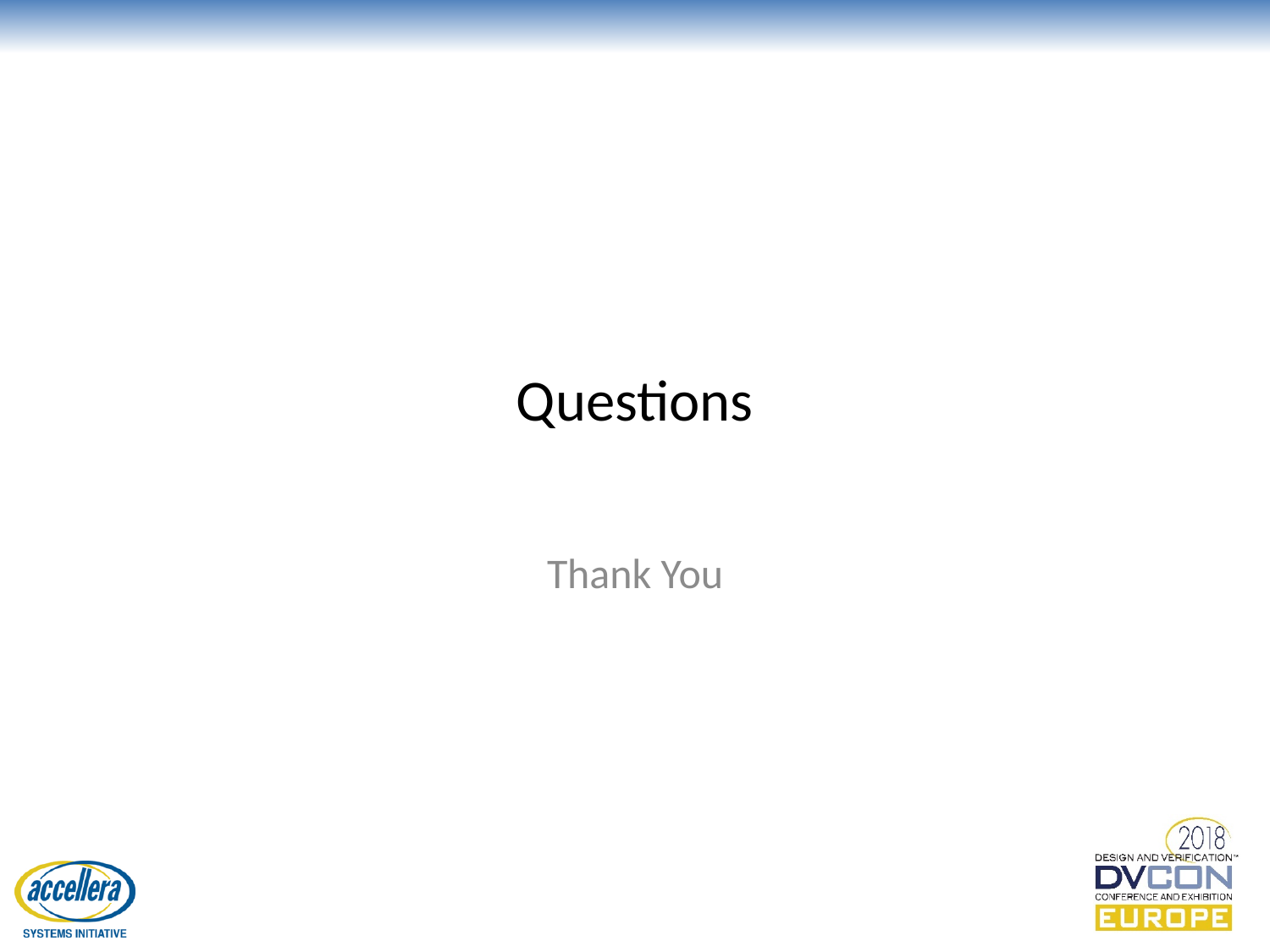

# Questions
Thank You
© Accellera Systems Initiative
19